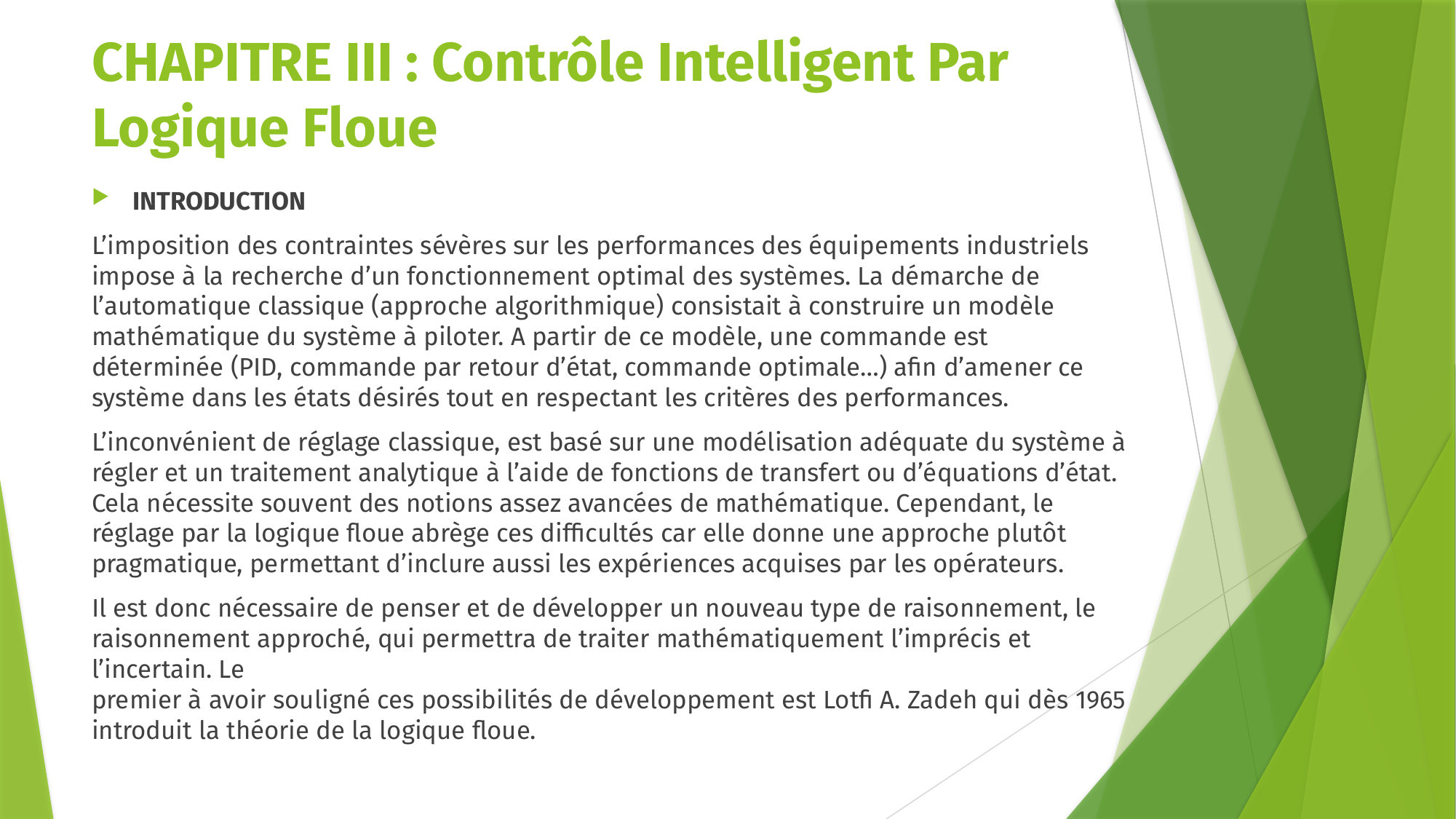

# CHAPITRE III : Contrôle Intelligent Par Logique Floue
INTRODUCTION
L’imposition des contraintes sévères sur les performances des équipements industriels  impose à la recherche d’un fonctionnement optimal des systèmes. La démarche de l’automatique classique (approche algorithmique) consistait à construire un modèle mathématique du système à piloter. A partir de ce modèle, une commande est déterminée (PID, commande par retour d’état, commande optimale…) afin d’amener ce système dans les états désirés tout en respectant les critères des performances.
L’inconvénient de réglage classique, est basé sur une modélisation adéquate du système à régler et un traitement analytique à l’aide de fonctions de transfert ou d’équations d’état. Cela nécessite souvent des notions assez avancées de mathématique. Cependant, le réglage par la logique floue abrège ces difficultés car elle donne une approche plutôt pragmatique, permettant d’inclure aussi les expériences acquises par les opérateurs.
Il est donc nécessaire de penser et de développer un nouveau type de raisonnement, le
raisonnement approché, qui permettra de traiter mathématiquement l’imprécis et l’incertain. Le
premier à avoir souligné ces possibilités de développement est Lotfi A. Zadeh qui dès 1965 introduit la théorie de la logique floue.